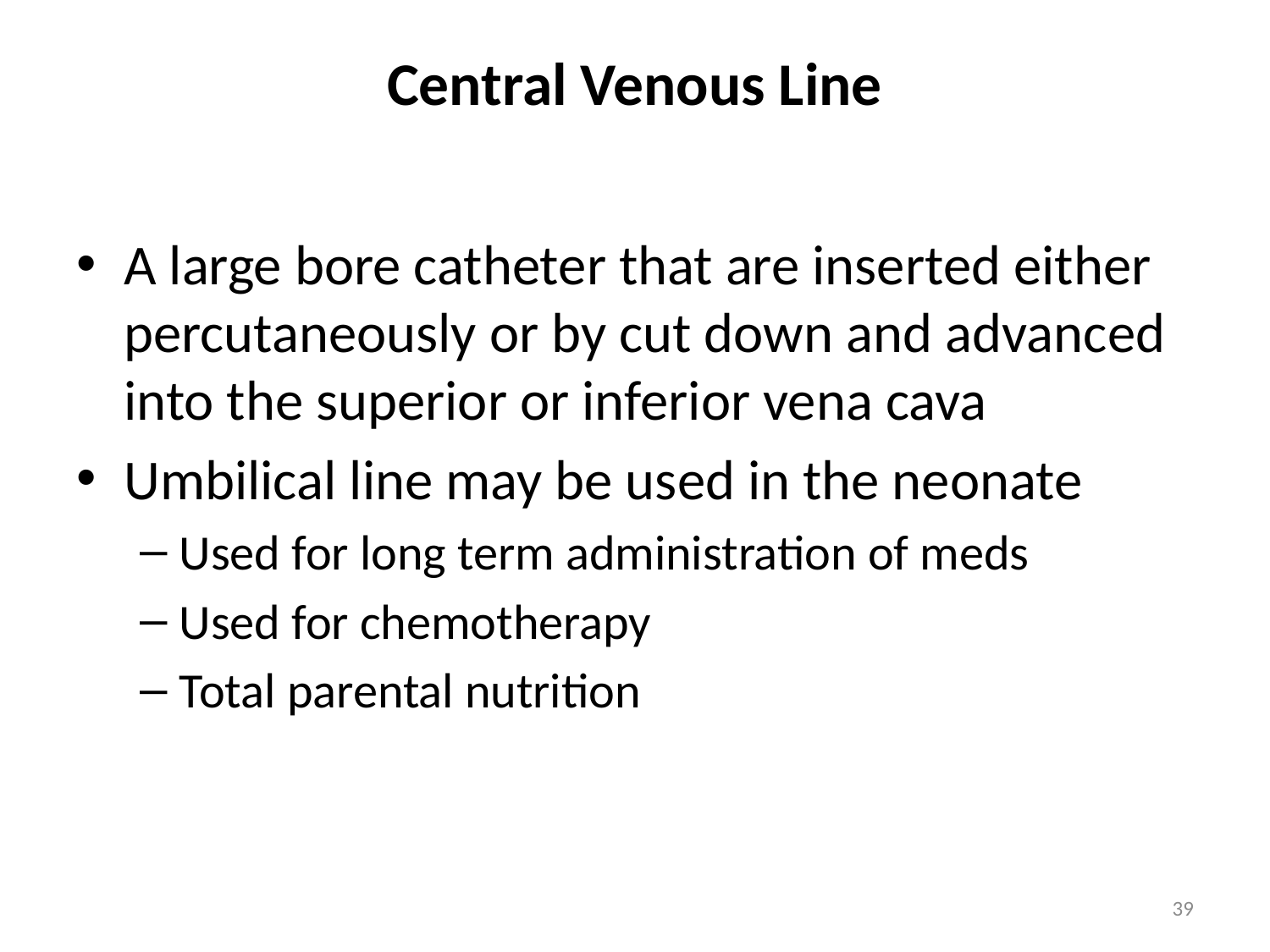

# Central Venous Line
A large bore catheter that are inserted either percutaneously or by cut down and advanced into the superior or inferior vena cava
Umbilical line may be used in the neonate
Used for long term administration of meds
Used for chemotherapy
Total parental nutrition

39